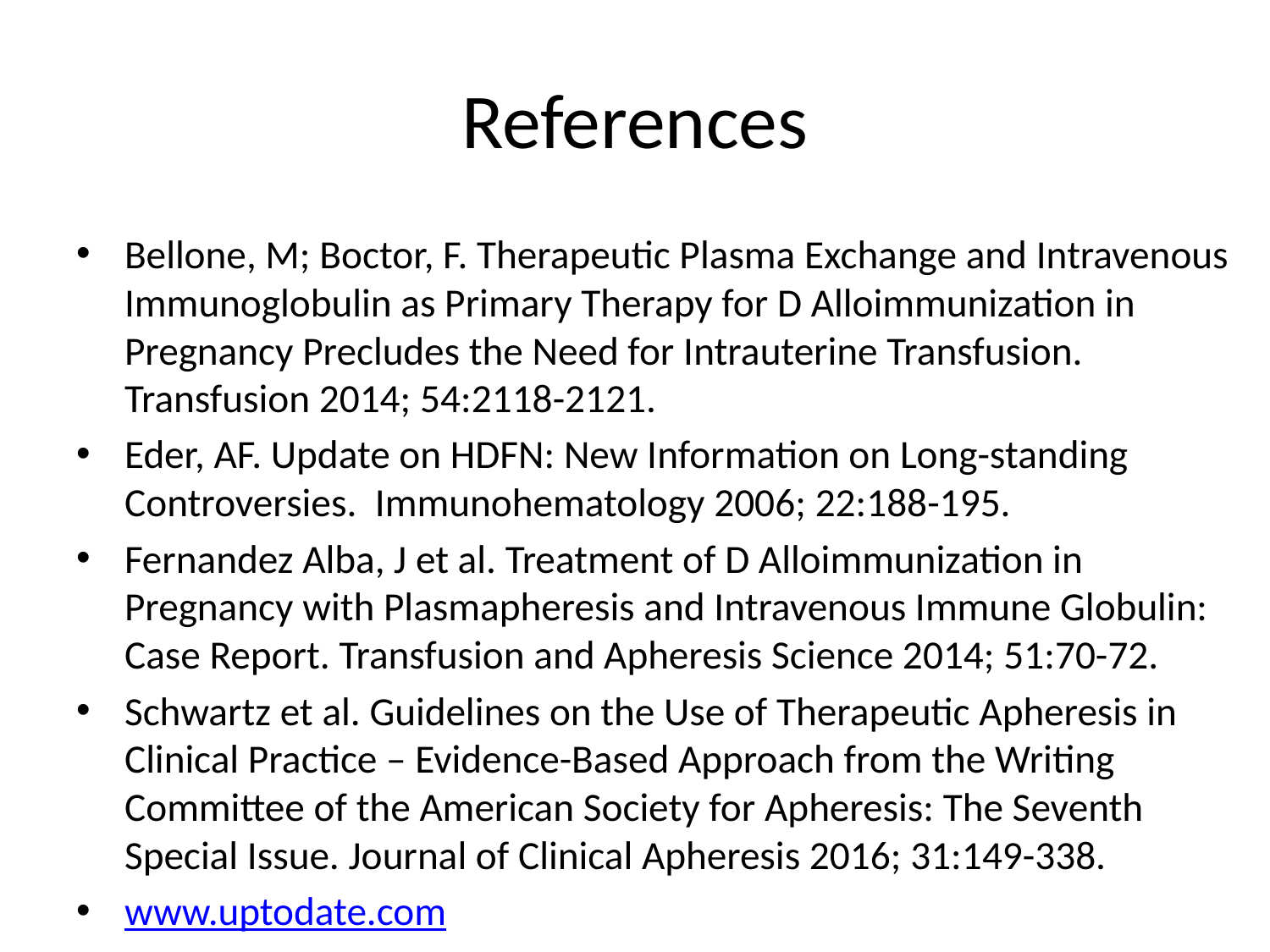

# References
Bellone, M; Boctor, F. Therapeutic Plasma Exchange and Intravenous Immunoglobulin as Primary Therapy for D Alloimmunization in Pregnancy Precludes the Need for Intrauterine Transfusion.  Transfusion 2014; 54:2118-2121.
Eder, AF. Update on HDFN: New Information on Long-standing Controversies.  Immunohematology 2006; 22:188-195.
Fernandez Alba, J et al. Treatment of D Alloimmunization in Pregnancy with Plasmapheresis and Intravenous Immune Globulin: Case Report. Transfusion and Apheresis Science 2014; 51:70-72.
Schwartz et al. Guidelines on the Use of Therapeutic Apheresis in Clinical Practice – Evidence-Based Approach from the Writing Committee of the American Society for Apheresis: The Seventh Special Issue. Journal of Clinical Apheresis 2016; 31:149-338.
www.uptodate.com